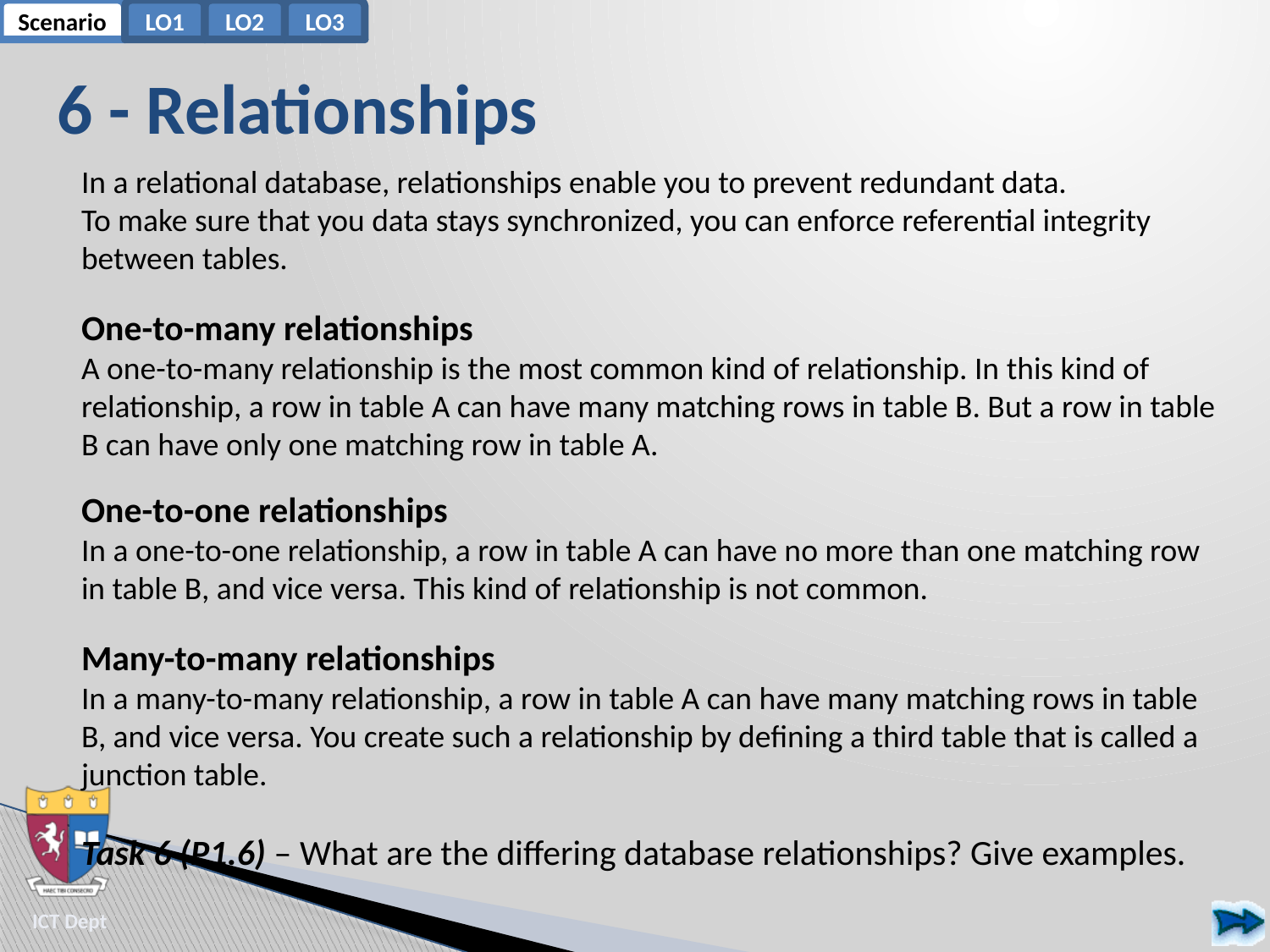

# 6 - Relationships
In a relational database, relationships enable you to prevent redundant data.
To make sure that you data stays synchronized, you can enforce referential integrity between tables.

One-to-many relationships
A one-to-many relationship is the most common kind of relationship. In this kind of relationship, a row in table A can have many matching rows in table B. But a row in table B can have only one matching row in table A.

One-to-one relationships
In a one-to-one relationship, a row in table A can have no more than one matching row in table B, and vice versa. This kind of relationship is not common.

Many-to-many relationships
In a many-to-many relationship, a row in table A can have many matching rows in table B, and vice versa. You create such a relationship by defining a third table that is called a junction table.

Task 6 (P1.6) – What are the differing database relationships? Give examples.